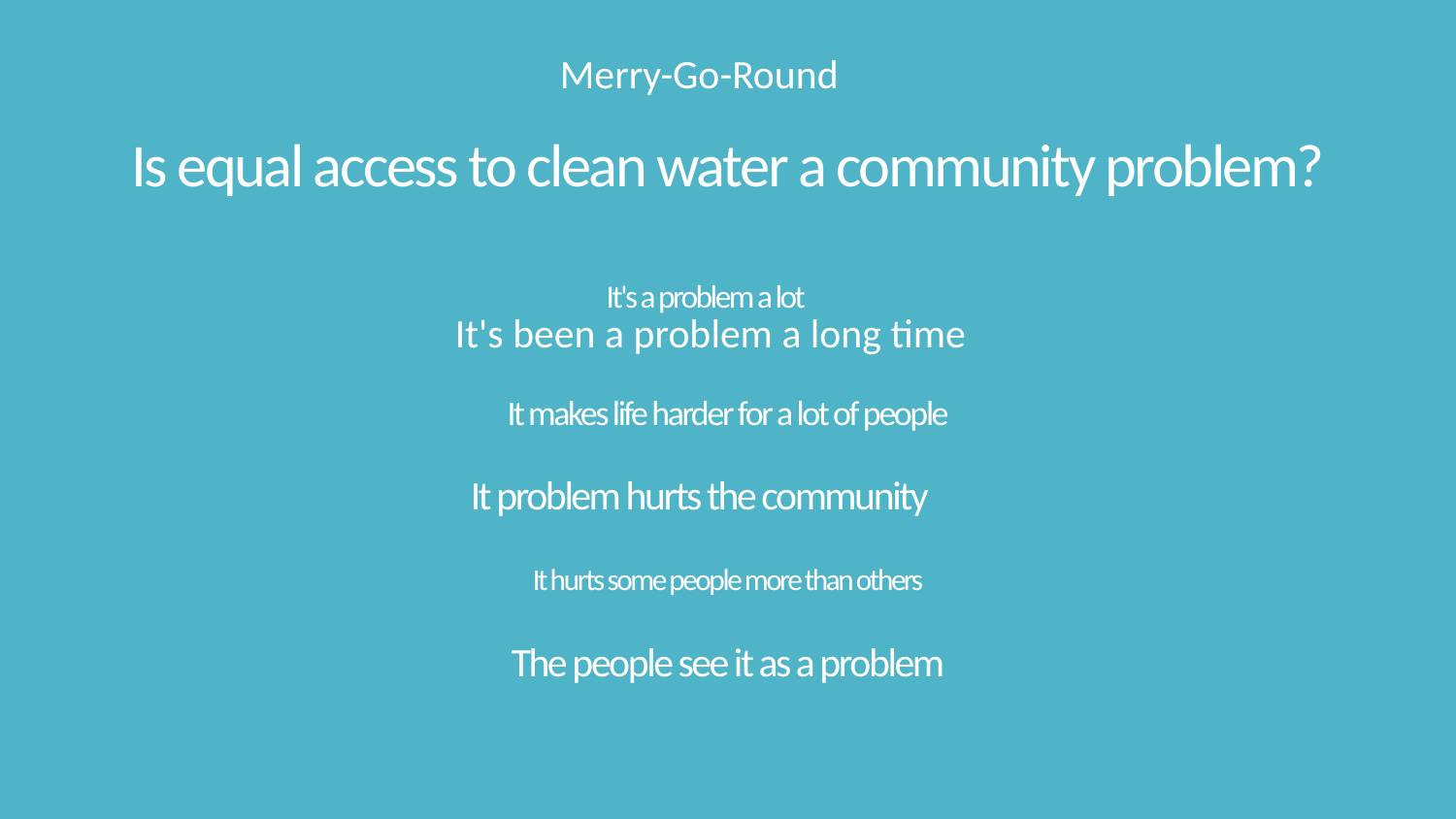

Merry-Go-Round

Is equal access to clean water a community problem?

It's a problem a lot

It's been a problem a long time

It makes life harder for a lot of people
It problem hurts the community

It hurts some people more than others
# The people see it as a problem